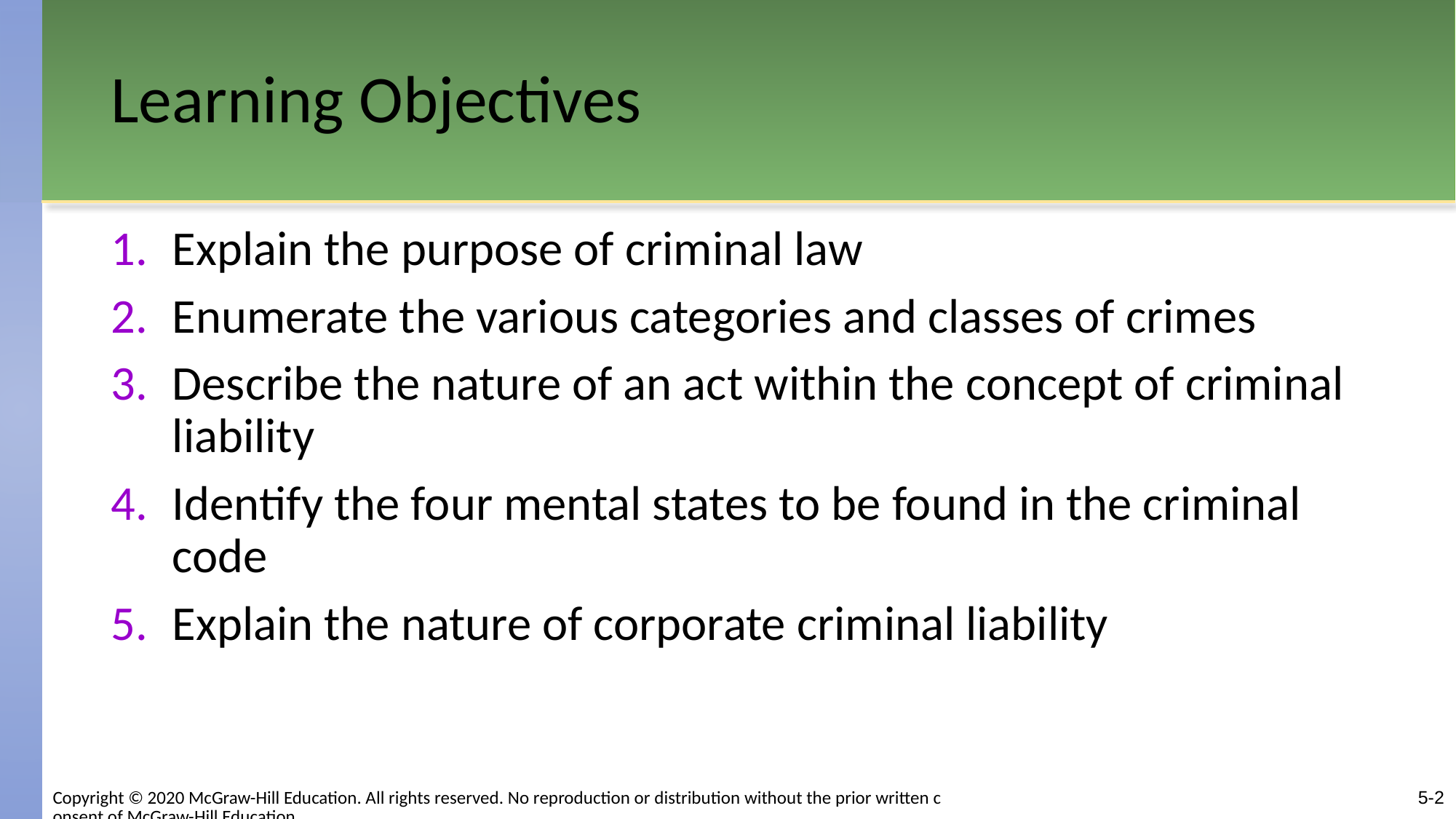

# Learning Objectives
Explain the purpose of criminal law
Enumerate the various categories and classes of crimes
Describe the nature of an act within the concept of criminal liability
Identify the four mental states to be found in the criminal code
Explain the nature of corporate criminal liability
Copyright © 2020 McGraw-Hill Education. All rights reserved. No reproduction or distribution without the prior written consent of McGraw-Hill Education.
5-2